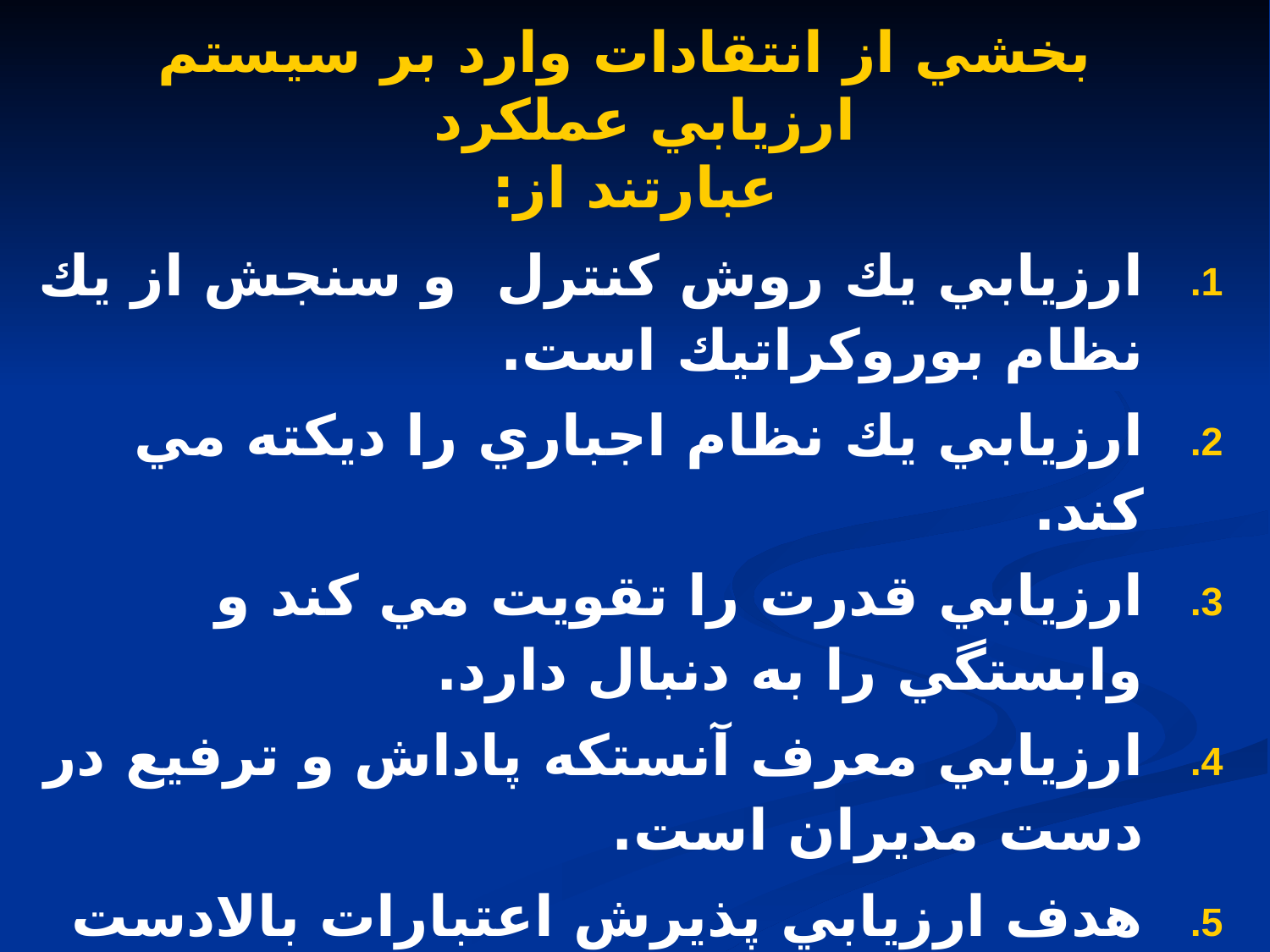

# بخشي از انتقادات وارد بر سيستم ارزيابي عملكرد عبارتند از:
ارزيابي يك روش كنترل  و سنجش از يك نظام بوروكراتيك است.
ارزيابي يك نظام اجباري را ديكته مي كند.
ارزيابي قدرت را تقويت مي كند و وابستگي را به دنبال دارد.
ارزيابي معرف آنستكه پاداش و ترفيع در دست مديران است.
هدف ارزيابي پذيرش اعتبارات بالادست است.